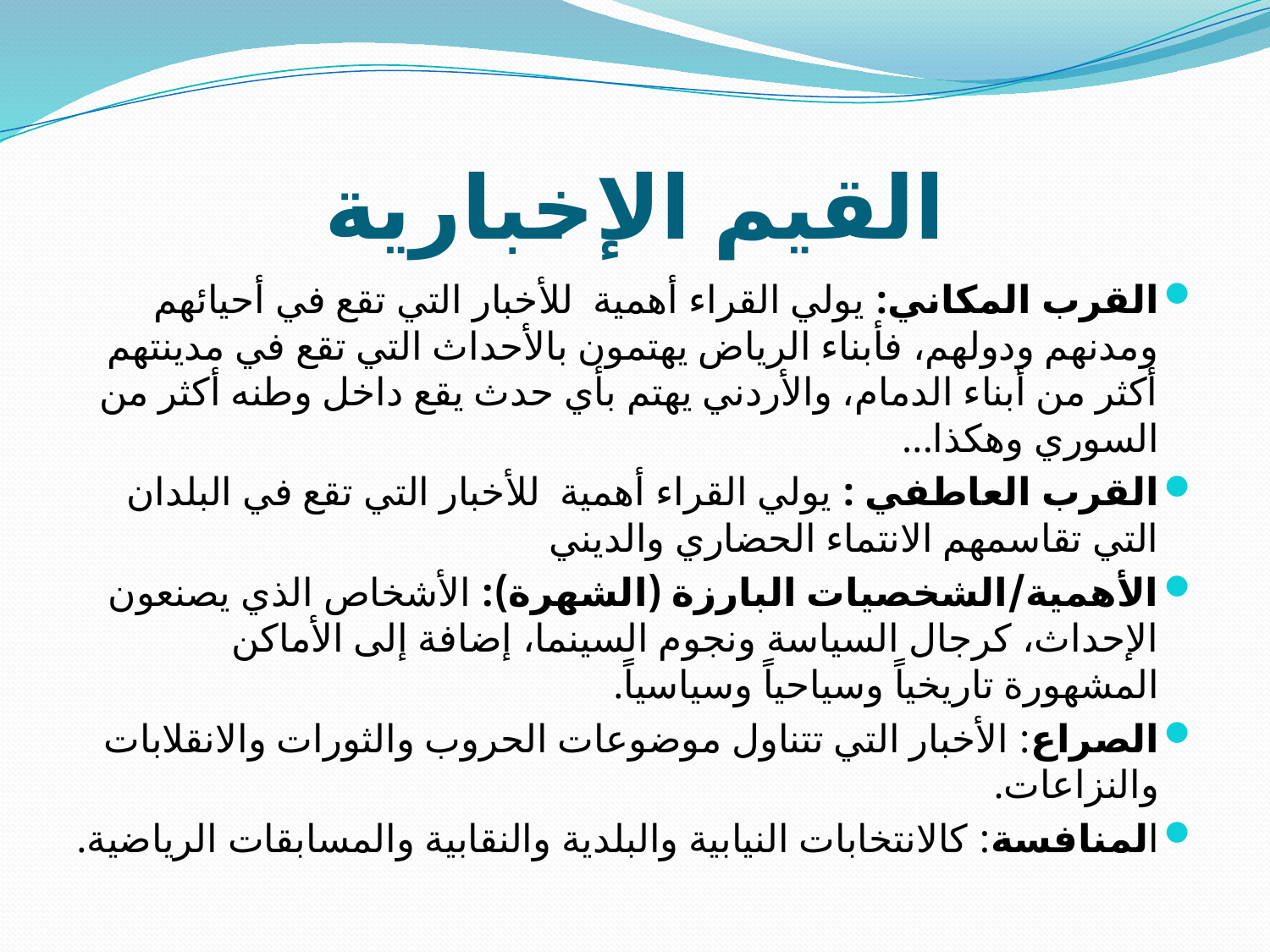

# القيم الإخبارية
القرب المكاني: يولي القراء أهمية  للأخبار التي تقع في أحيائهم ومدنهم ودولهم، فأبناء الرياض يهتمون بالأحداث التي تقع في مدينتهم أكثر من أبناء الدمام، والأردني يهتم بأي حدث يقع داخل وطنه أكثر من السوري وهكذا...
القرب العاطفي : يولي القراء أهمية  للأخبار التي تقع في البلدان التي تقاسمهم الانتماء الحضاري والديني
الأهمية/الشخصيات البارزة (الشهرة): الأشخاص الذي يصنعون الإحداث، كرجال السياسة ونجوم السينما، إضافة إلى الأماكن المشهورة تاريخياً وسياحياً وسياسياً.
الصراع: الأخبار التي تتناول موضوعات الحروب والثورات والانقلابات والنزاعات.
المنافسة: كالانتخابات النيابية والبلدية والنقابية والمسابقات الرياضية.